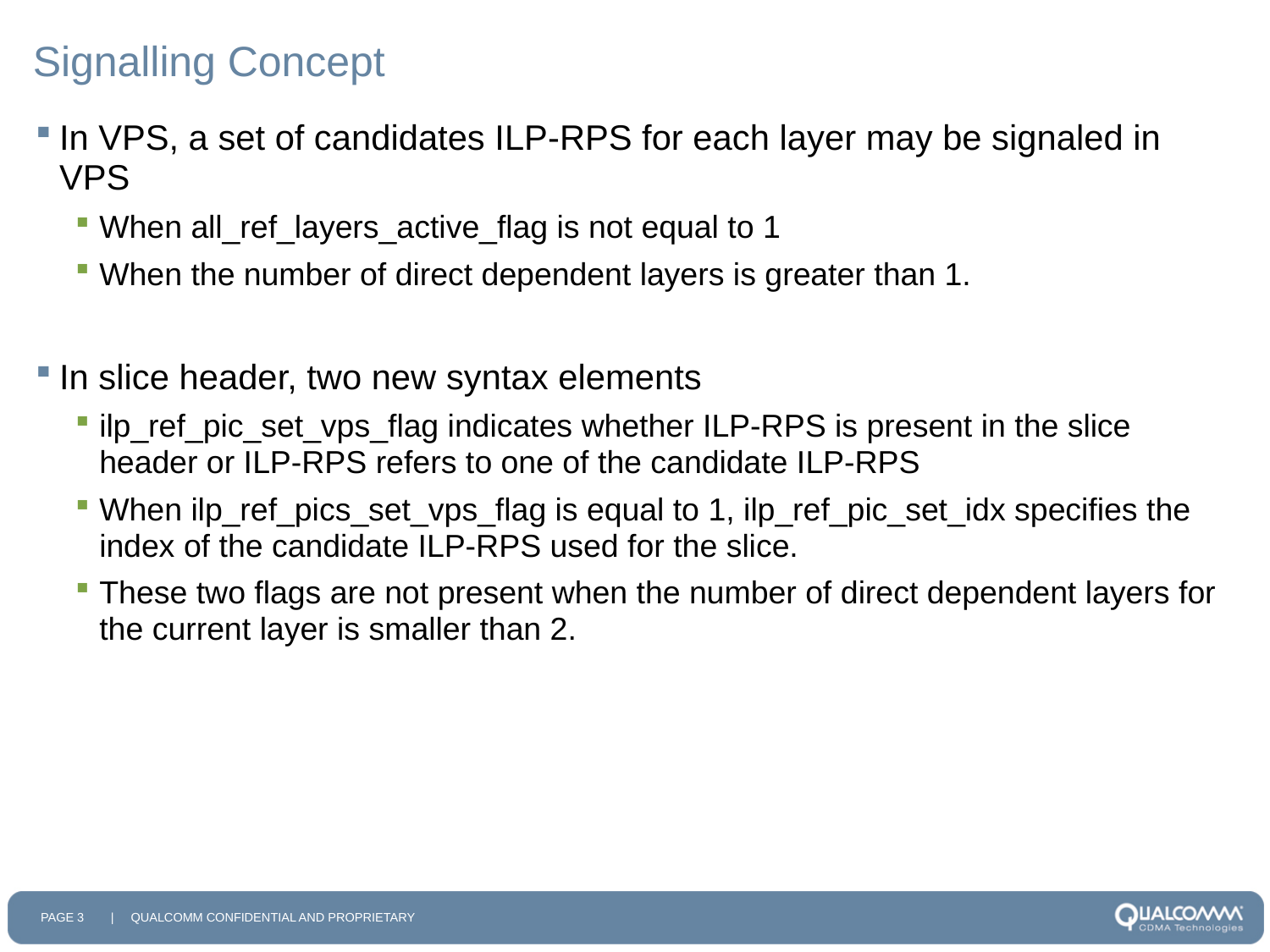

# Signalling Concept
In VPS, a set of candidates ILP-RPS for each layer may be signaled in VPS
When all_ref_layers_active_flag is not equal to 1
When the number of direct dependent layers is greater than 1.

In slice header, two new syntax elements
ilp_ref_pic_set_vps_flag indicates whether ILP-RPS is present in the slice header or ILP-RPS refers to one of the candidate ILP-RPS
When ilp_ref_pics_set_vps_flag is equal to 1, ilp_ref_pic_set_idx specifies the index of the candidate ILP-RPS used for the slice.
These two flags are not present when the number of direct dependent layers for the current layer is smaller than 2.